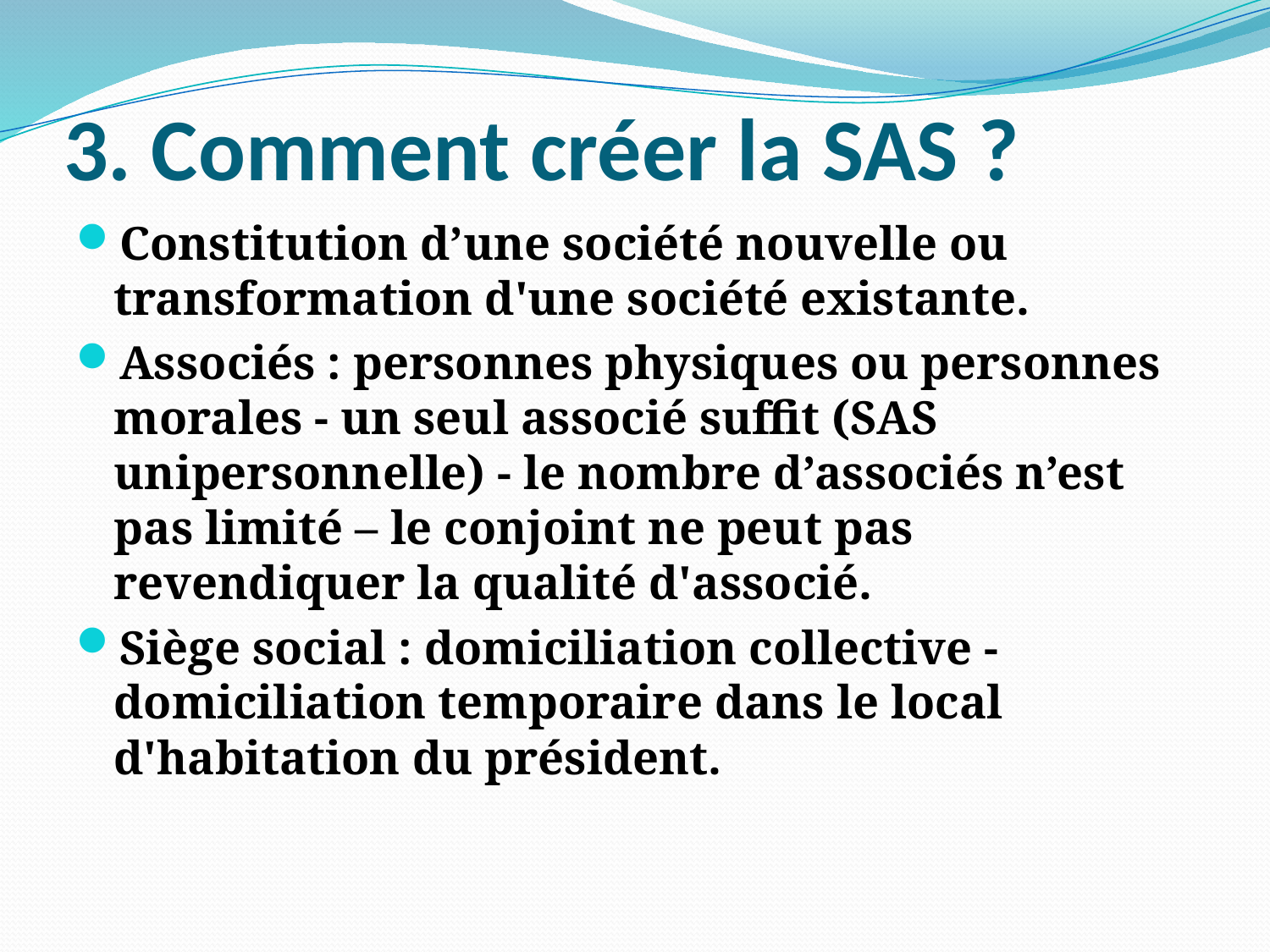

# 3. Comment créer la SAS ?
Constitution d’une société nouvelle ou transformation d'une société existante.
Associés : personnes physiques ou personnes morales - un seul associé suffit (SAS unipersonnelle) - le nombre d’associés n’est pas limité – le conjoint ne peut pas revendiquer la qualité d'associé.
Siège social : domiciliation collective - domiciliation temporaire dans le local d'habitation du président.